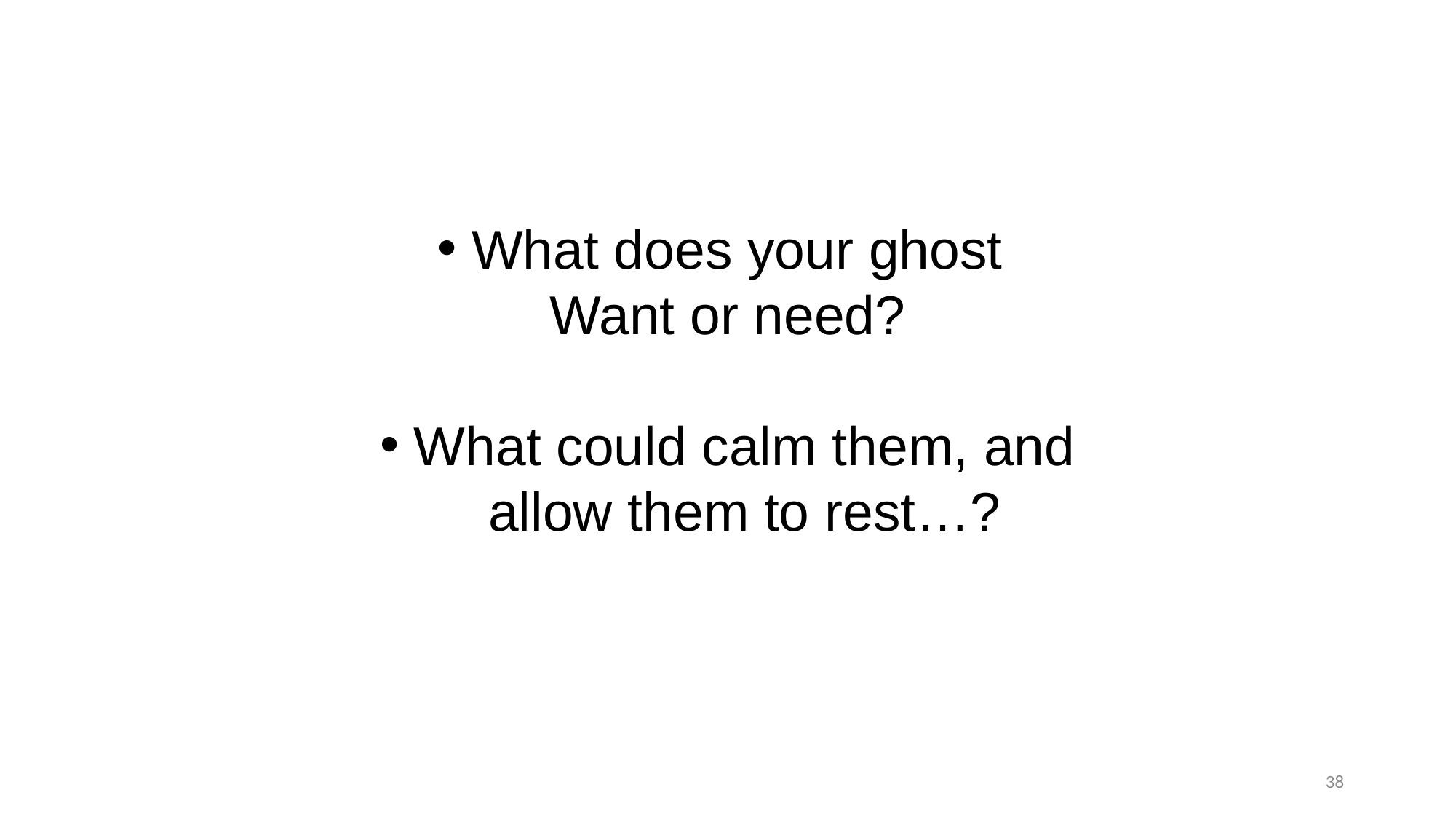

What does your ghost
Want or need?

What could calm them, and allow them to rest…?
38